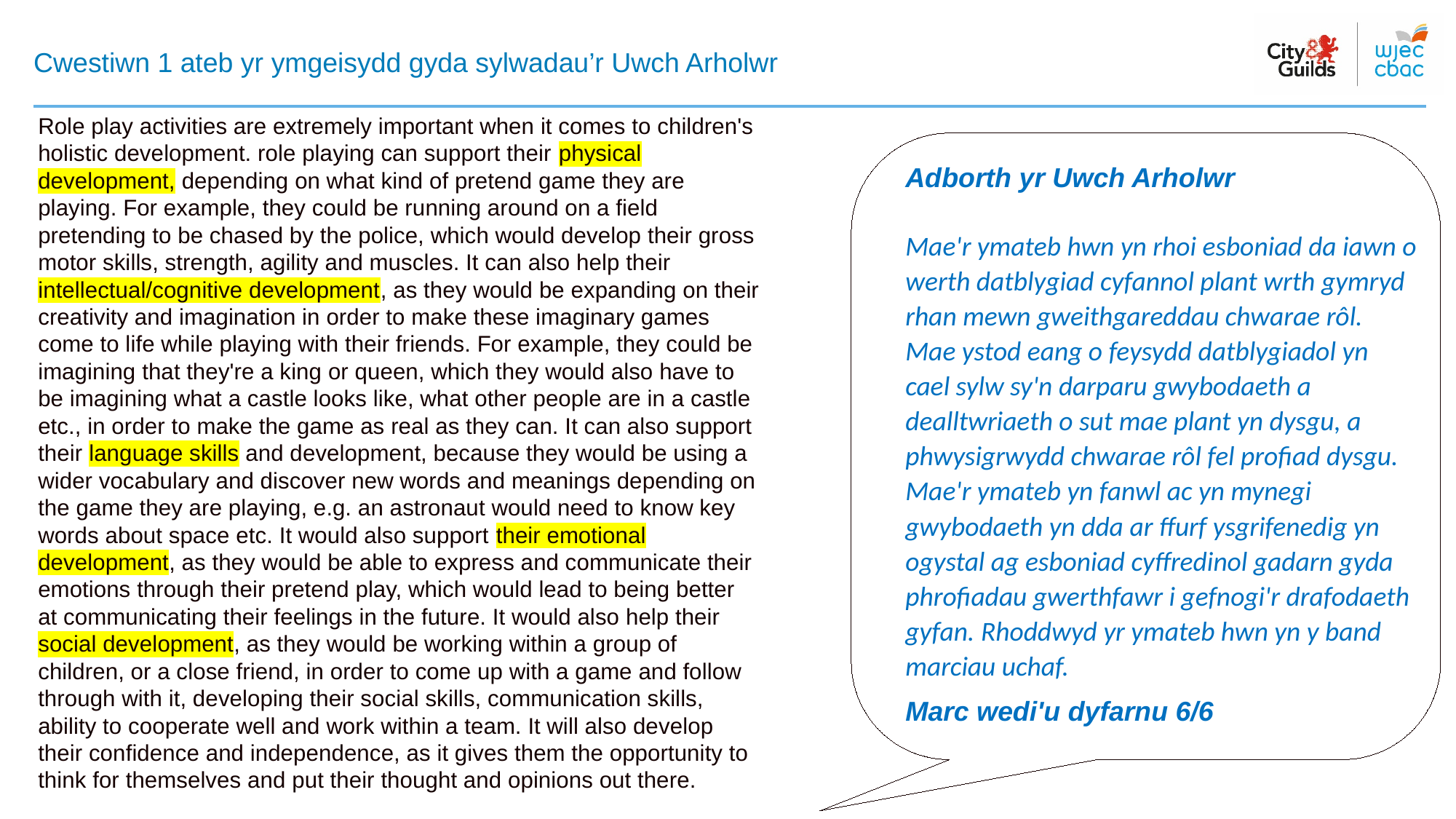

# Cwestiwn 1 ateb yr ymgeisydd gyda sylwadau’r Uwch Arholwr
Role play activities are extremely important when it comes to children's holistic development. role playing can support their physical development, depending on what kind of pretend game they are playing. For example, they could be running around on a field pretending to be chased by the police, which would develop their gross motor skills, strength, agility and muscles. It can also help their intellectual/cognitive development, as they would be expanding on their creativity and imagination in order to make these imaginary games come to life while playing with their friends. For example, they could be imagining that they're a king or queen, which they would also have to be imagining what a castle looks like, what other people are in a castle etc., in order to make the game as real as they can. It can also support their language skills and development, because they would be using a wider vocabulary and discover new words and meanings depending on the game they are playing, e.g. an astronaut would need to know key words about space etc. It would also support their emotional development, as they would be able to express and communicate their emotions through their pretend play, which would lead to being better at communicating their feelings in the future. It would also help their social development, as they would be working within a group of children, or a close friend, in order to come up with a game and follow through with it, developing their social skills, communication skills, ability to cooperate well and work within a team. It will also develop their confidence and independence, as it gives them the opportunity to think for themselves and put their thought and opinions out there.

Adborth yr Uwch Arholwr
​
Mae'r ymateb hwn yn rhoi esboniad da iawn o werth datblygiad cyfannol plant wrth gymryd rhan mewn gweithgareddau chwarae rôl. Mae ystod eang o feysydd datblygiadol yn cael sylw sy'n darparu gwybodaeth a dealltwriaeth o sut mae plant yn dysgu, a phwysigrwydd chwarae rôl fel profiad dysgu. Mae'r ymateb yn fanwl ac yn mynegi gwybodaeth yn dda ar ffurf ysgrifenedig yn ogystal ag esboniad cyffredinol gadarn gyda phrofiadau gwerthfawr i gefnogi'r drafodaeth gyfan. Rhoddwyd yr ymateb hwn yn y band marciau uchaf.
Marc wedi'u dyfarnu 6/6